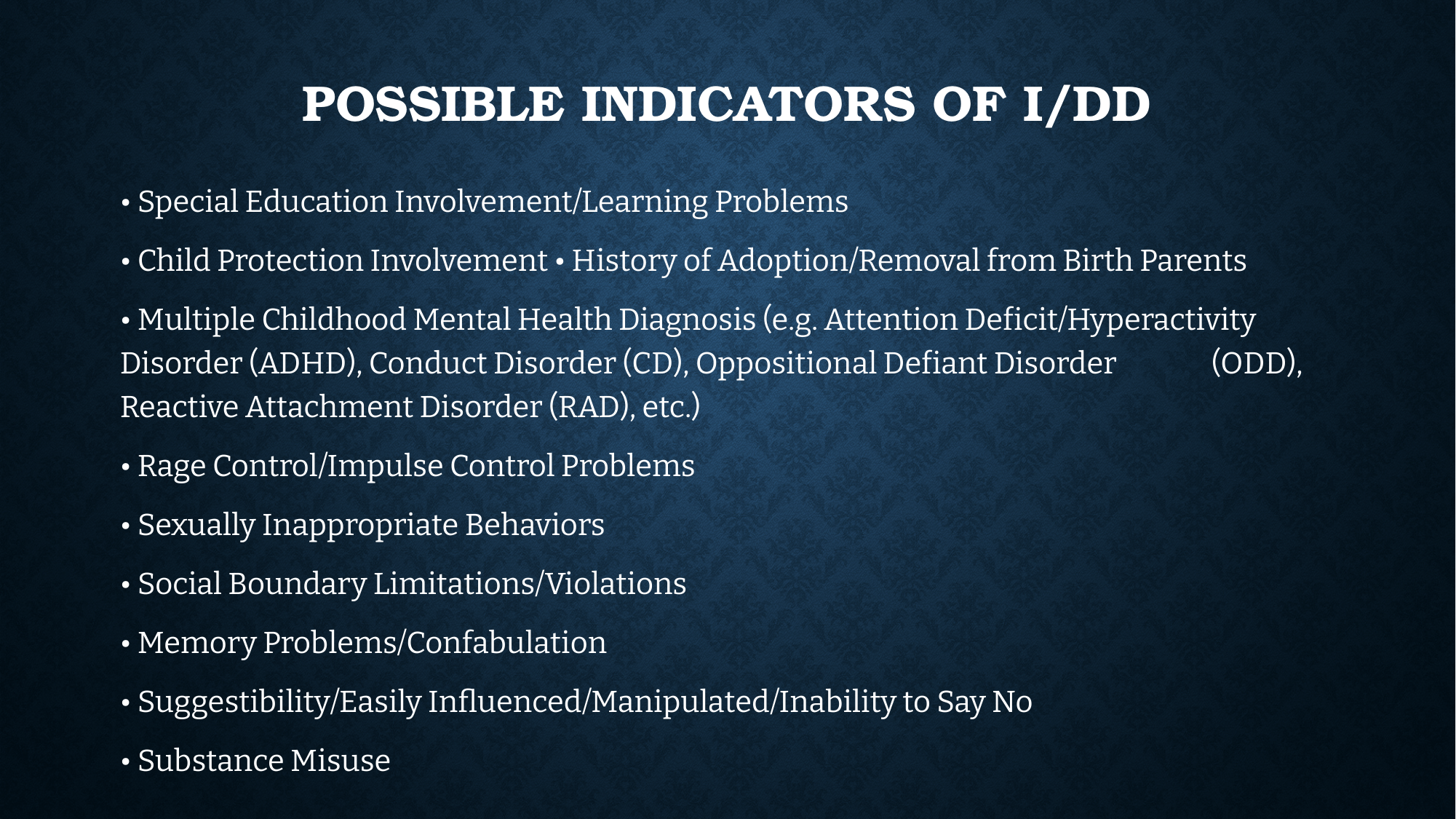

# Possible indicators of I/dd
• Special Education Involvement/Learning Problems
• Child Protection Involvement • History of Adoption/Removal from Birth Parents
• Multiple Childhood Mental Health Diagnosis (e.g. Attention Deficit/Hyperactivity 	Disorder (ADHD), Conduct Disorder (CD), Oppositional Defiant Disorder 	(ODD), Reactive Attachment Disorder (RAD), etc.)
• Rage Control/Impulse Control Problems
• Sexually Inappropriate Behaviors
• Social Boundary Limitations/Violations
• Memory Problems/Confabulation
• Suggestibility/Easily Influenced/Manipulated/Inability to Say No
• Substance Misuse